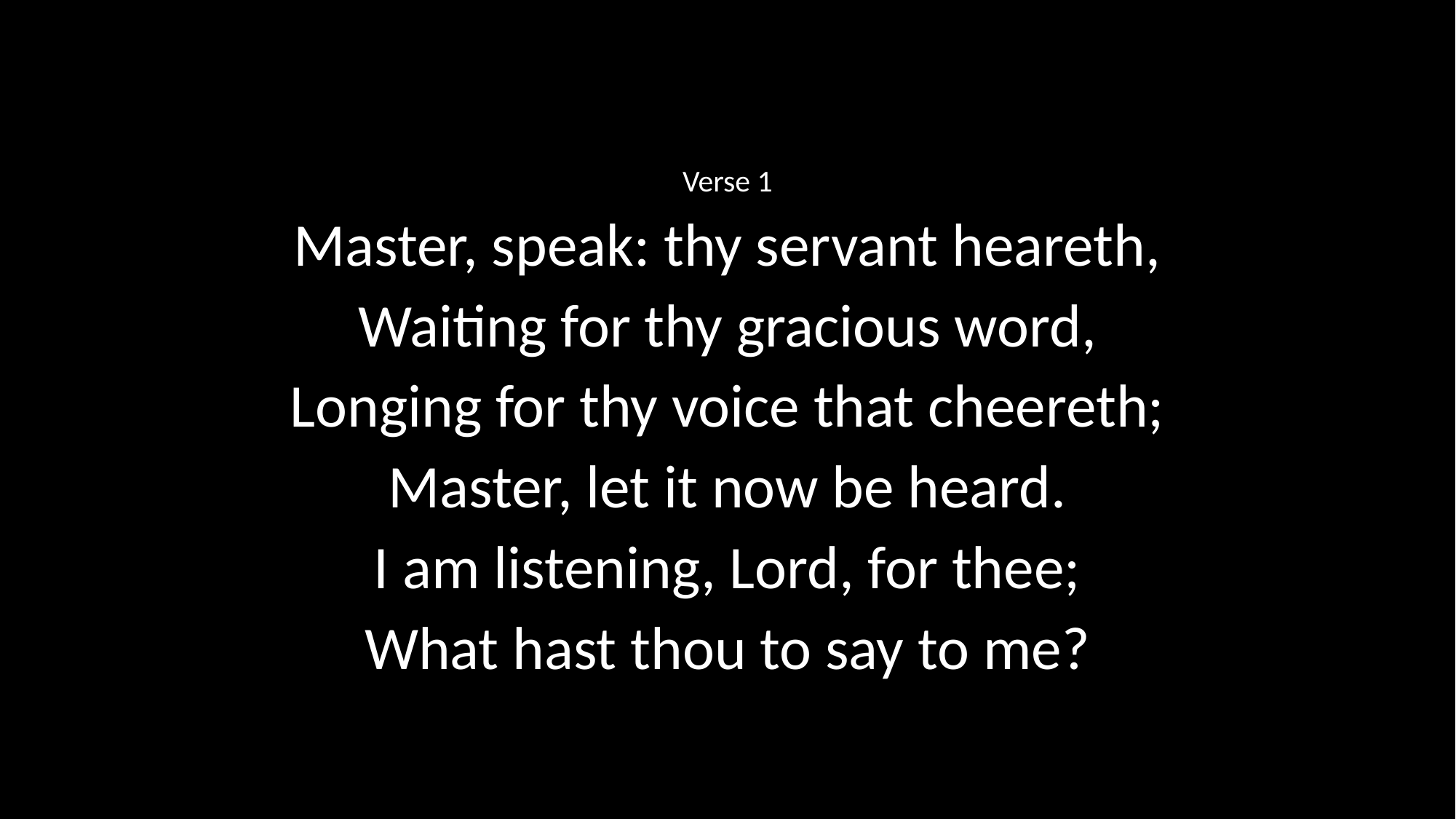

Verse 1
Master, speak: thy servant heareth,
Waiting for thy gracious word,
Longing for thy voice that cheereth;
Master, let it now be heard.
I am listening, Lord, for thee;
What hast thou to say to me?